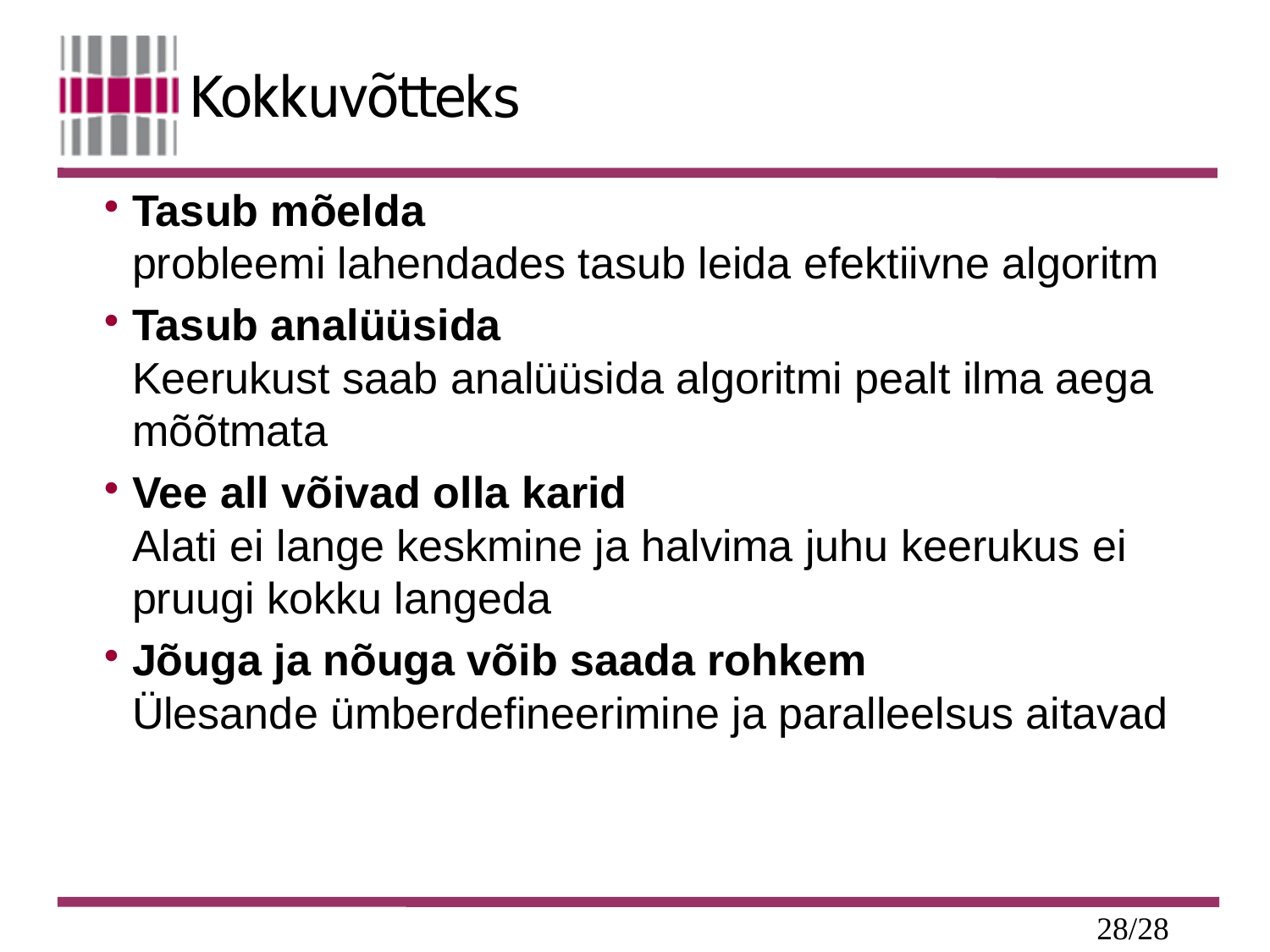

# Kokkuvõtteks
Tasub mõelda
probleemi lahendades tasub leida efektiivne algoritm
Tasub analüüsida
Keerukust saab analüüsida algoritmi pealt ilma aega mõõtmata
Vee all võivad olla karid
Alati ei lange keskmine ja halvima juhu keerukus ei pruugi kokku langeda
Jõuga ja nõuga võib saada rohkem
Ülesande ümberdefineerimine ja paralleelsus aitavad